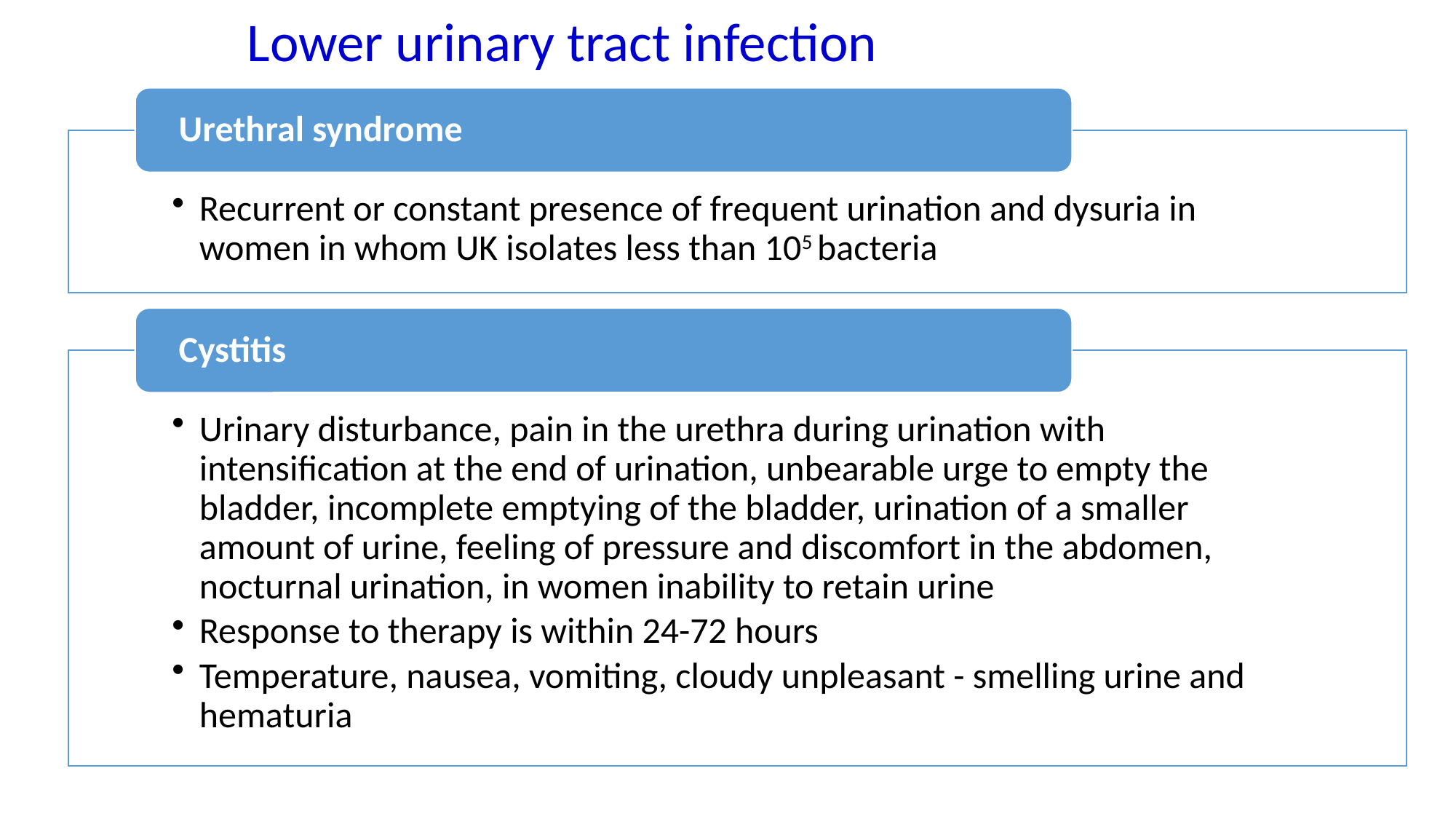

# Lower urinary tract infection
Recurrent or constant presence of frequent urination and dysuria in women in whom UK isolates less than 105 bacteria
Urethral syndrome
Urinary disturbance, pain in the urethra during urination with intensification at the end of urination, unbearable urge to empty the bladder, incomplete emptying of the bladder, urination of a smaller amount of urine, feeling of pressure and discomfort in the abdomen, nocturnal urination, in women inability to retain urine
Response to therapy is within 24-72 hours
Temperature, nausea, vomiting, cloudy unpleasant - smelling urine and hematuria
Cystitis